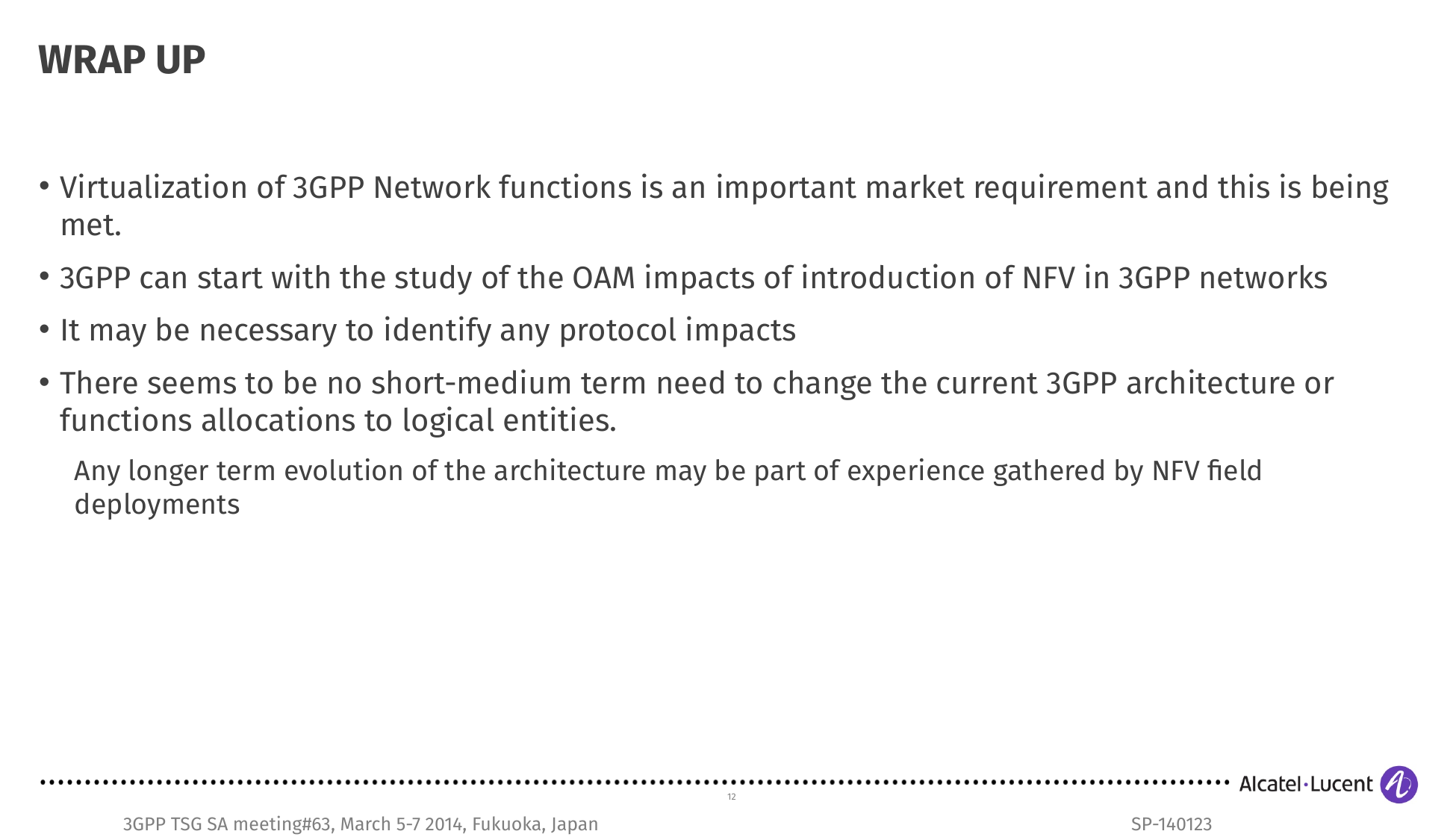

# Wrap up
Virtualization of 3GPP Network functions is an important market requirement and this is being met.
3GPP can start with the study of the OAM impacts of introduction of NFV in 3GPP networks
It may be necessary to identify any protocol impacts
There seems to be no short-medium term need to change the current 3GPP architecture or functions allocations to logical entities.
Any longer term evolution of the architecture may be part of experience gathered by NFV field deployments